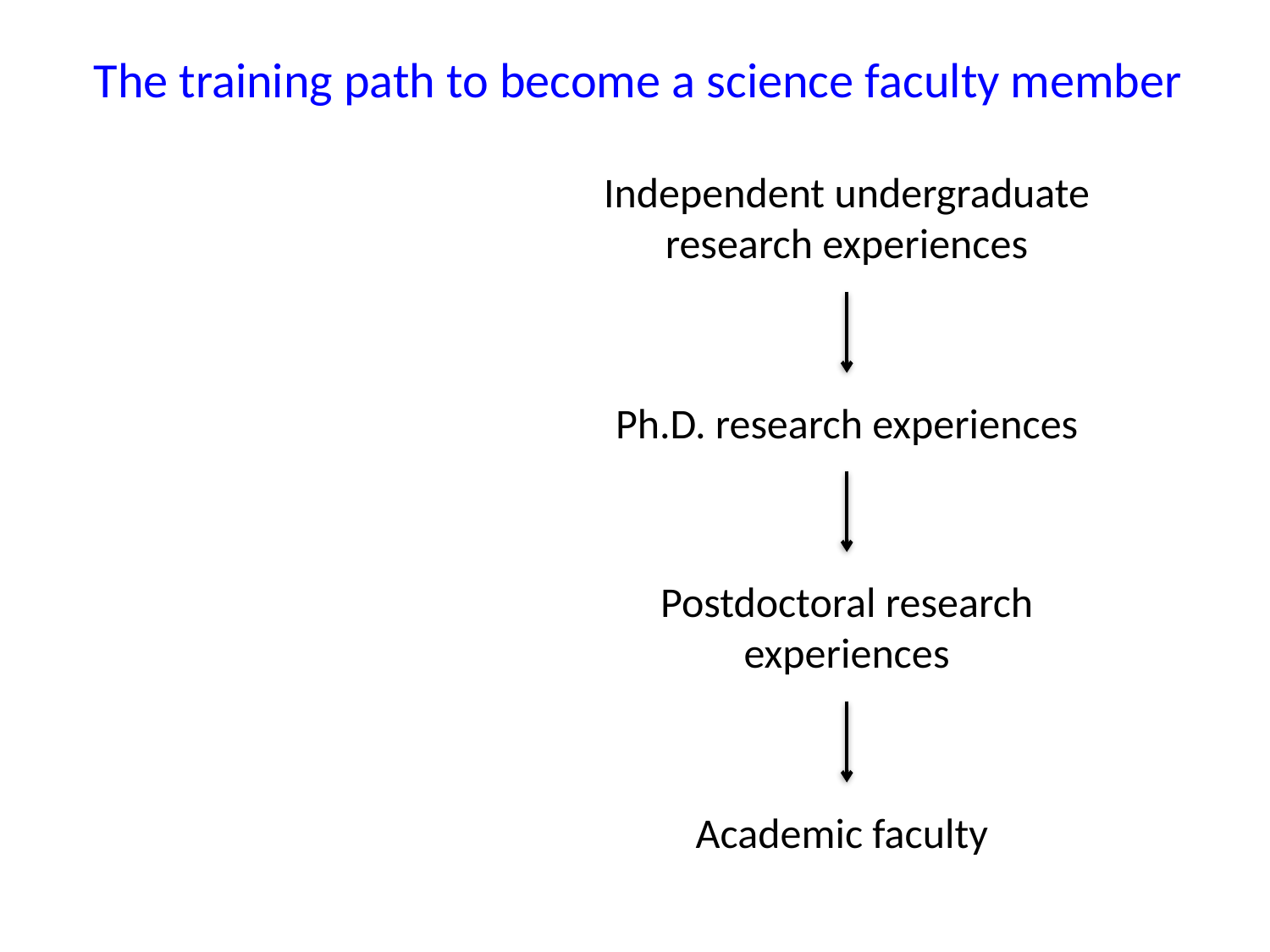

The training path to become a science faculty member
Independent undergraduate research experiences
Ph.D. research experiences
Postdoctoral research experiences
Academic faculty